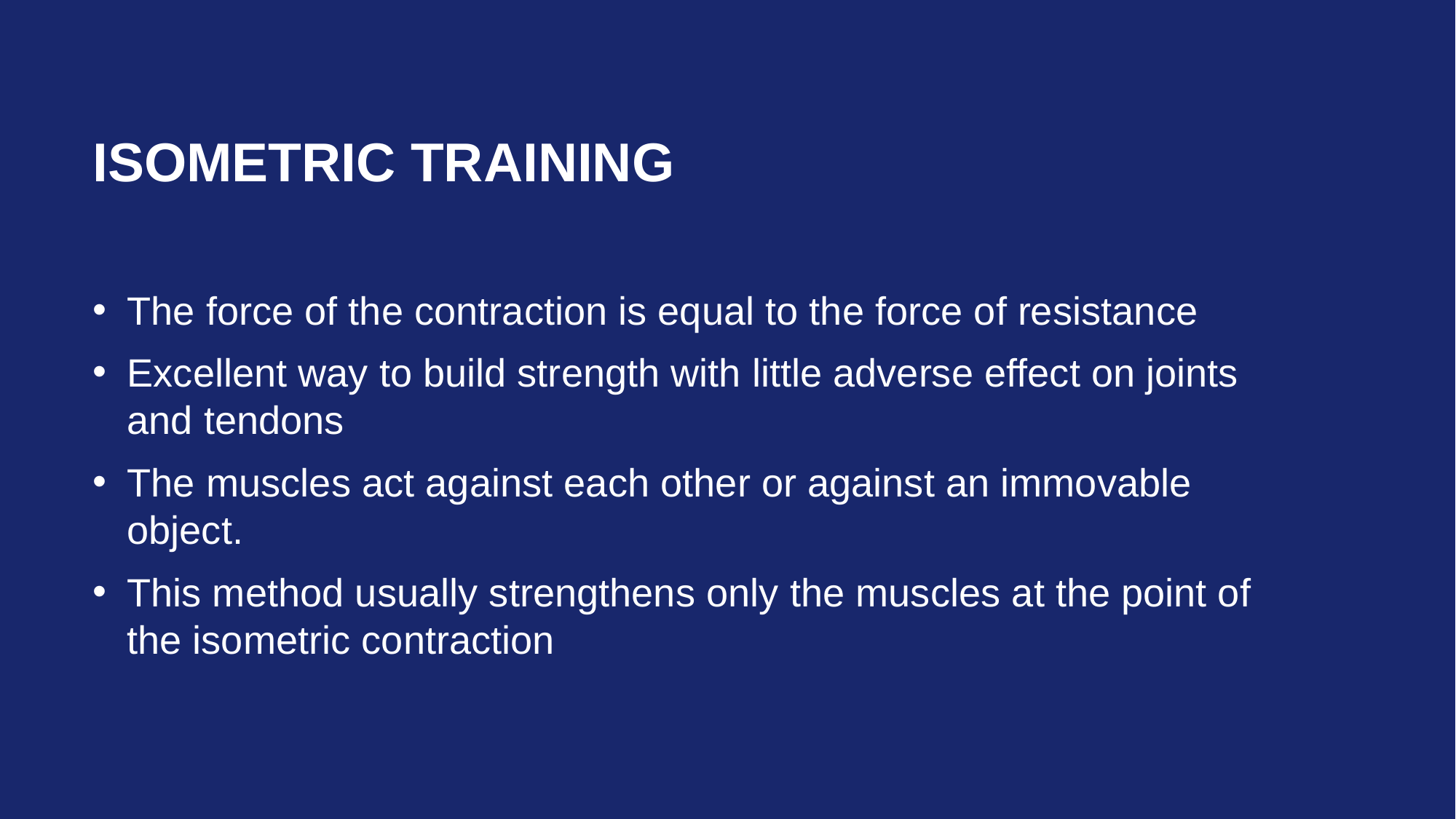

# Isometric Training
The force of the contraction is equal to the force of resistance
Excellent way to build strength with little adverse effect on joints and tendons
The muscles act against each other or against an immovable object.
This method usually strengthens only the muscles at the point of the isometric contraction